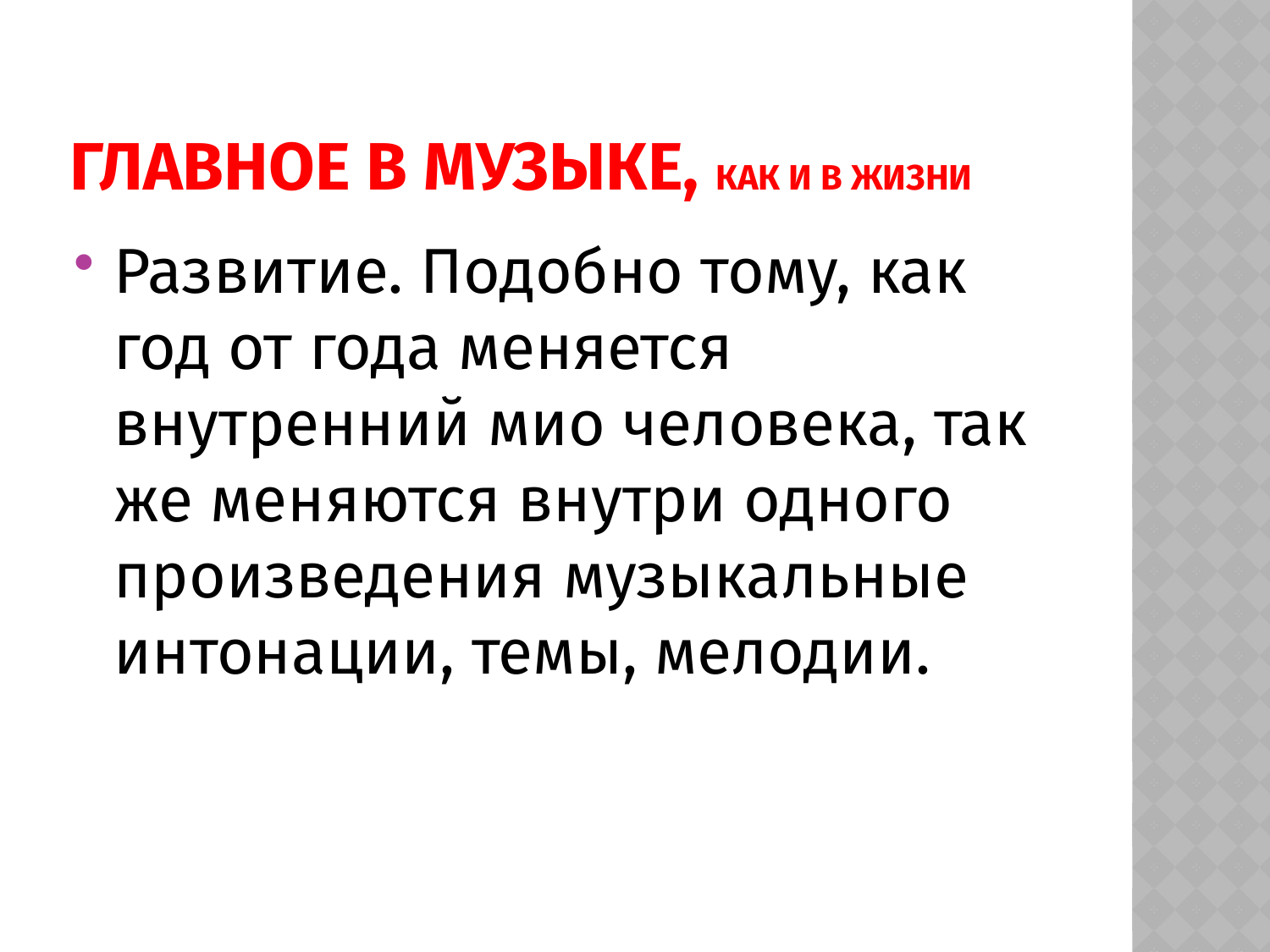

# Главное в музыке, как и в жизни
Развитие. Подобно тому, как год от года меняется внутренний мио человека, так же меняются внутри одного произведения музыкальные интонации, темы, мелодии.